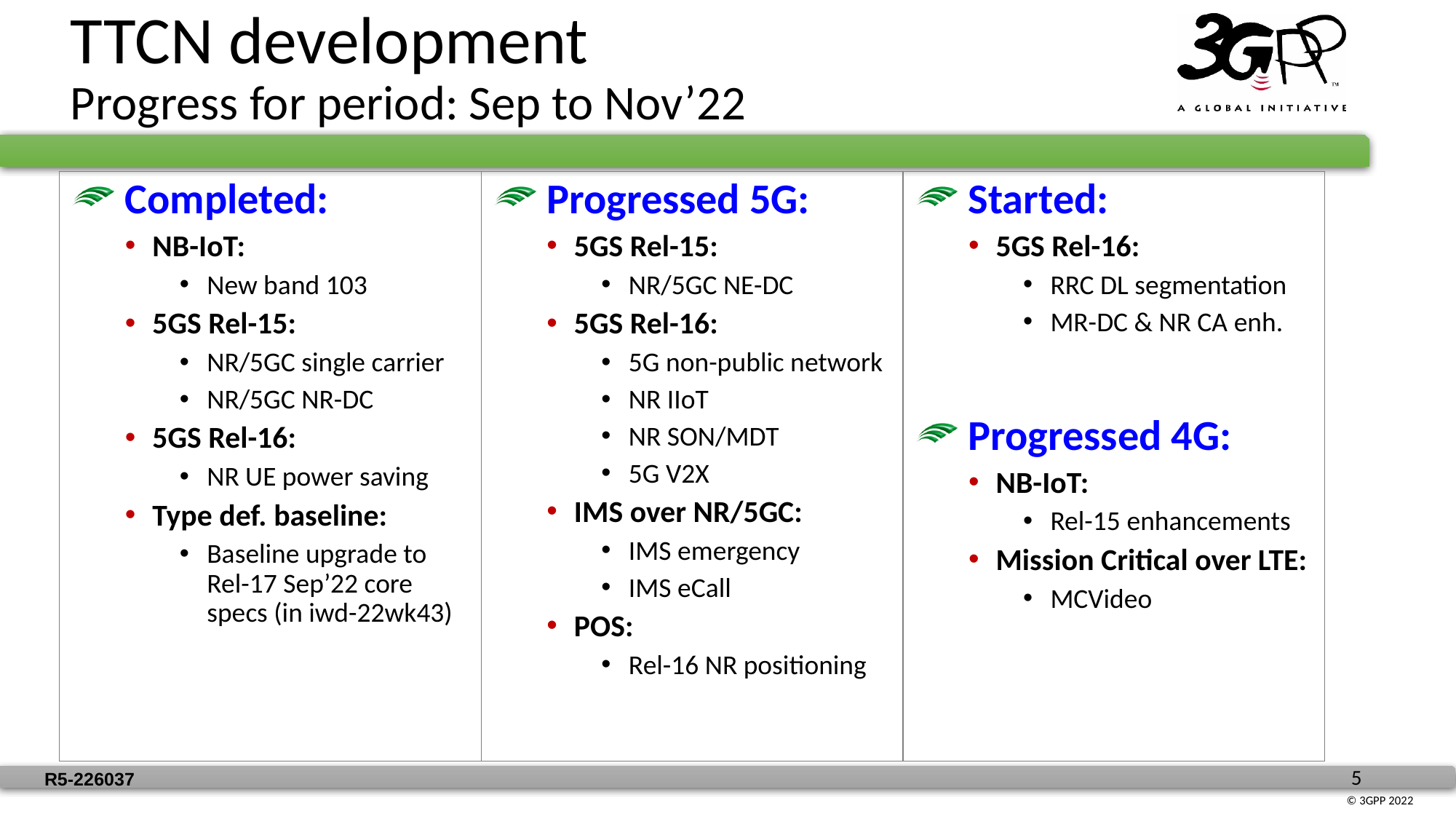

# TTCN development Progress for period: Sep to Nov’22
 Completed:
NB-IoT:
New band 103
5GS Rel-15:
NR/5GC single carrier
NR/5GC NR-DC
5GS Rel-16:
NR UE power saving
Type def. baseline:
Baseline upgrade to Rel-17 Sep’22 core specs (in iwd-22wk43)

 Progressed 5G:
5GS Rel-15:
NR/5GC NE-DC
5GS Rel-16:
5G non-public network
NR IIoT
NR SON/MDT
5G V2X
IMS over NR/5GC:
IMS emergency
IMS eCall
POS:
Rel-16 NR positioning
 Started:
5GS Rel-16:
RRC DL segmentation
MR-DC & NR CA enh.

 Progressed 4G:
NB-IoT:
Rel-15 enhancements
Mission Critical over LTE:
MCVideo